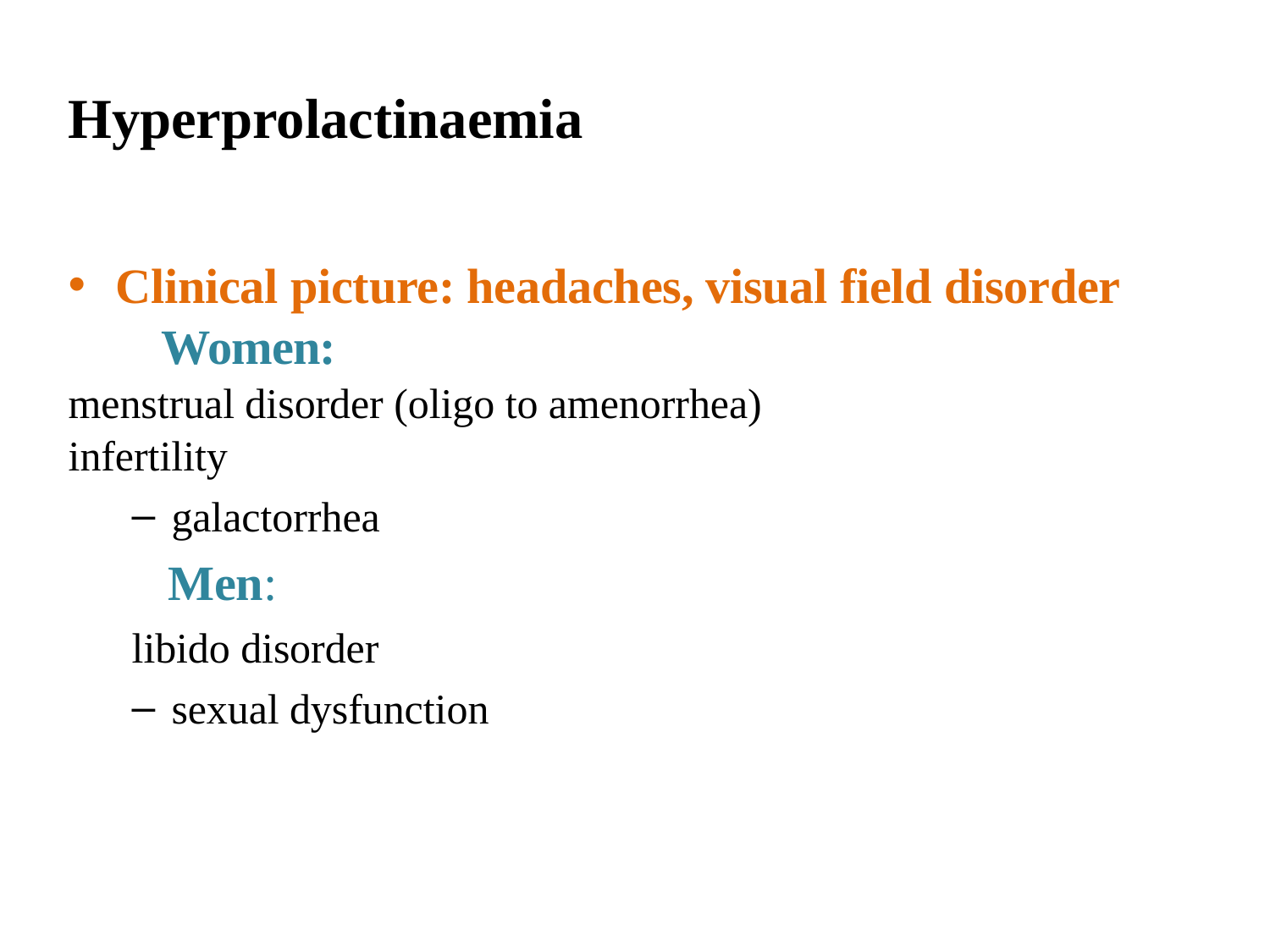

# Hyperprolactinaemia

Clinical picture: headaches, visual field disorder
        Women:
menstrual disorder (oligo to amenorrhea)
infertility
galactorrhea
   Men:
libido disorder
sexual dysfunction